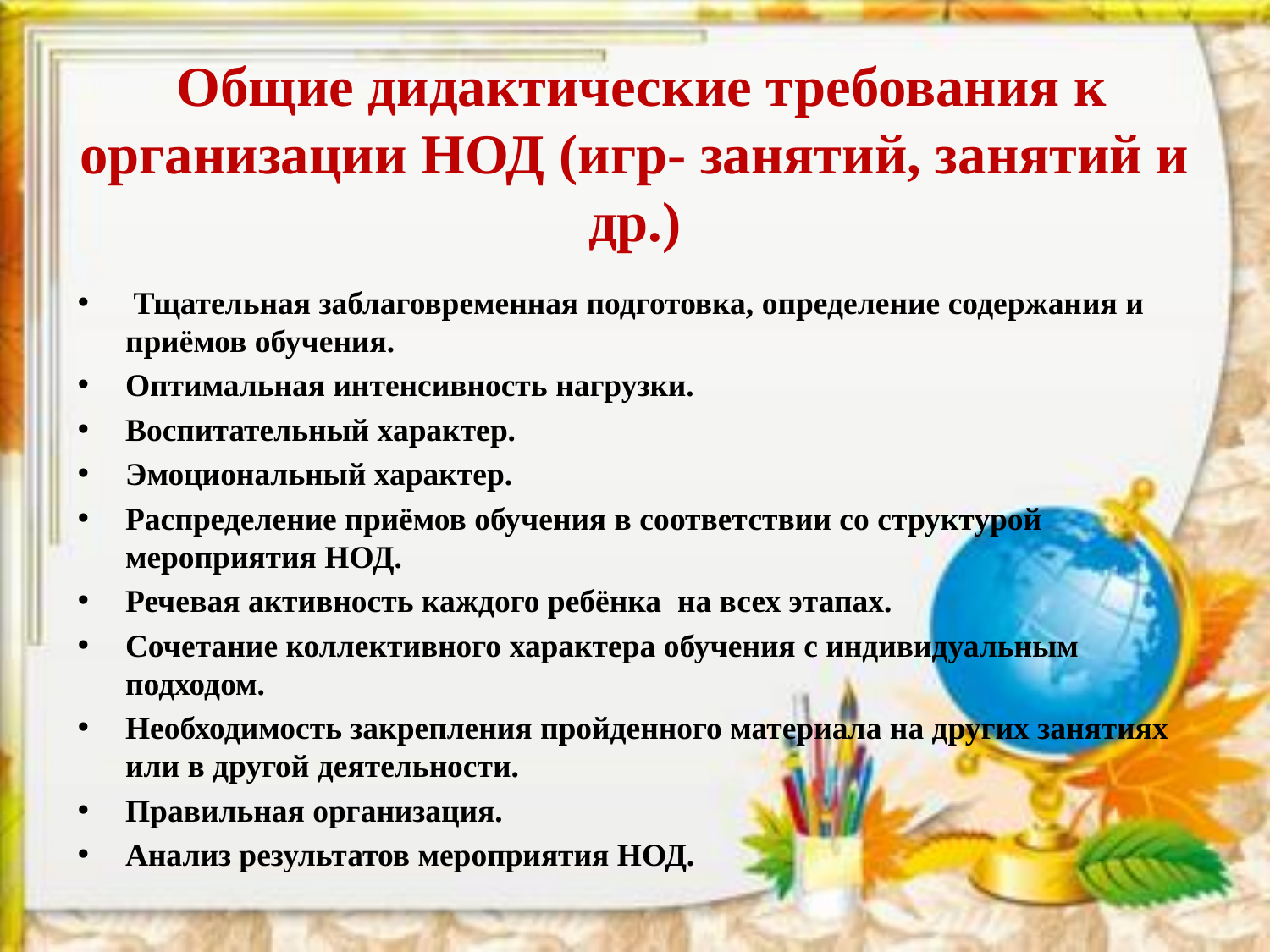

# Общие дидактические требования к организации НОД (игр- занятий, занятий и др.)
 Тщательная заблаговременная подготовка, определение содержания и приёмов обучения.
Оптимальная интенсивность нагрузки.
Воспитательный характер.
Эмоциональный характер.
Распределение приёмов обучения в соответствии со структурой мероприятия НОД.
Речевая активность каждого ребёнка  на всех этапах.
Сочетание коллективного характера обучения с индивидуальным подходом.
Необходимость закрепления пройденного материала на других занятиях или в другой деятельности.
Правильная организация.
Анализ результатов мероприятия НОД.